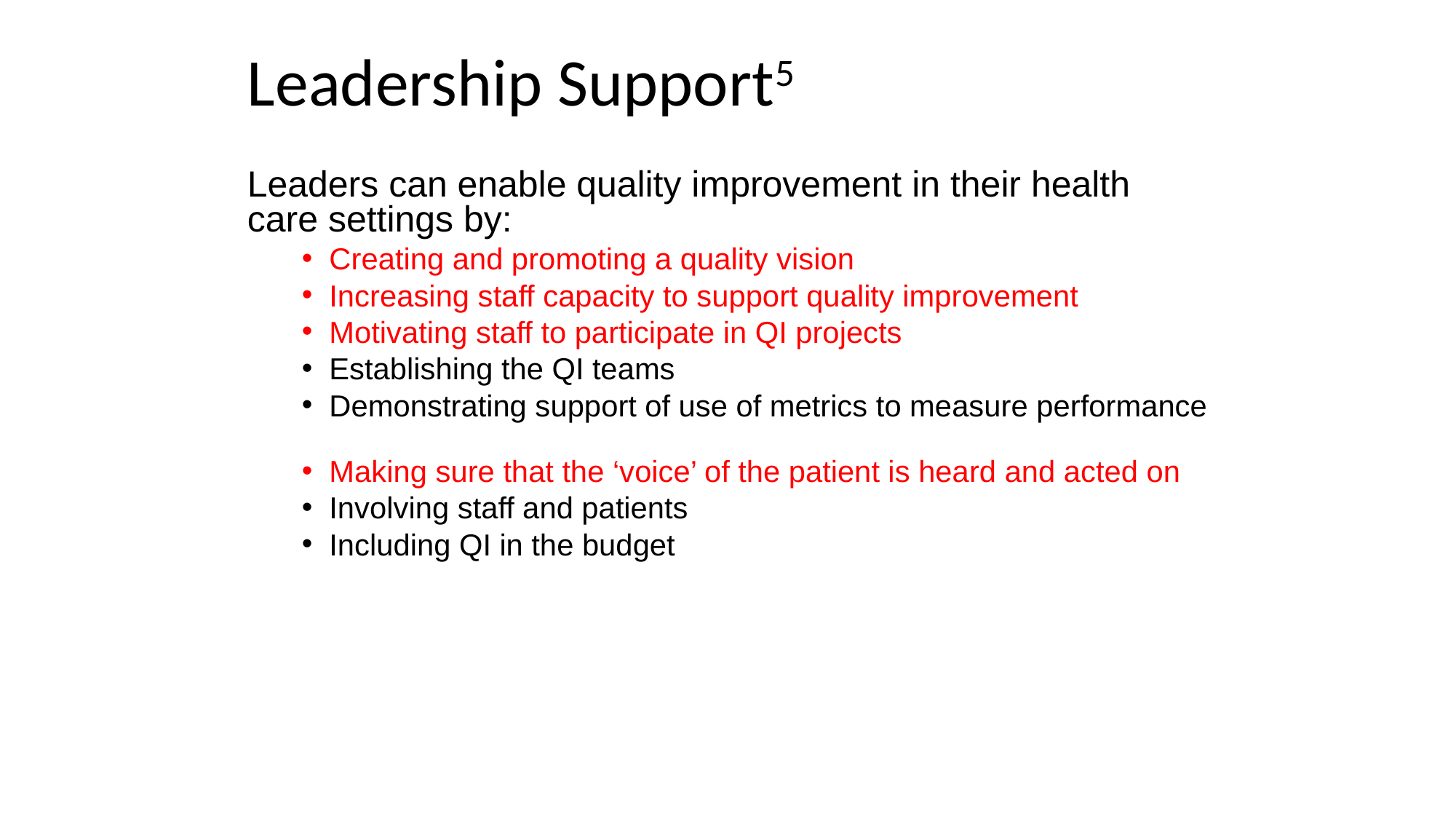

Leadership Support5
Leaders can enable quality improvement in their health care settings by:
Creating and promoting a quality vision
Increasing staff capacity to support quality improvement
Motivating staff to participate in QI projects
Establishing the QI teams
Demonstrating support of use of metrics to measure performance
Making sure that the ‘voice’ of the patient is heard and acted on
Involving staff and patients
Including QI in the budget